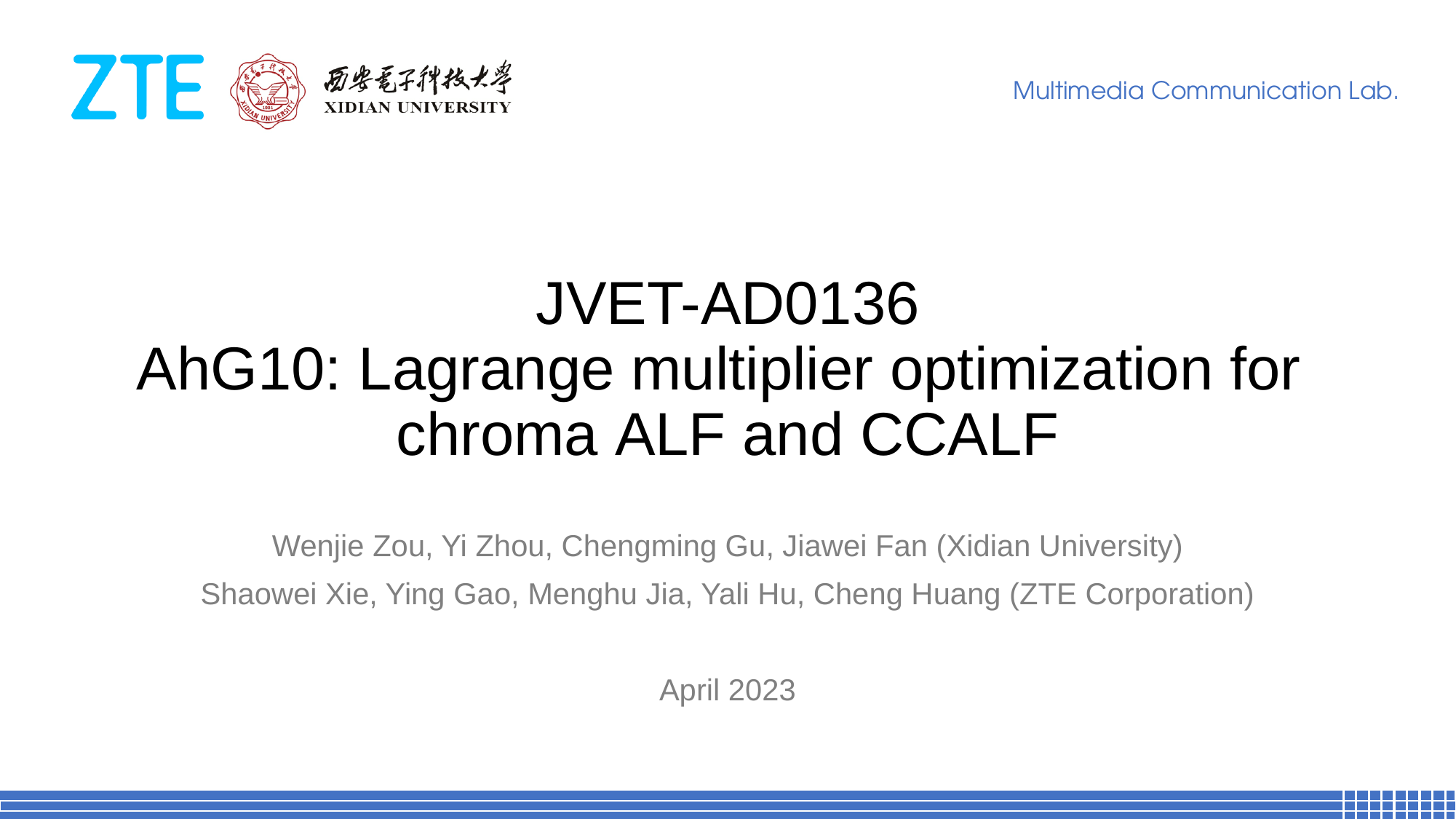

# JVET-AD0136 AhG10: Lagrange multiplier optimization for chroma ALF and CCALF
Wenjie Zou, Yi Zhou, Chengming Gu, Jiawei Fan (Xidian University)
Shaowei Xie, Ying Gao, Menghu Jia, Yali Hu, Cheng Huang (ZTE Corporation)

April 2023